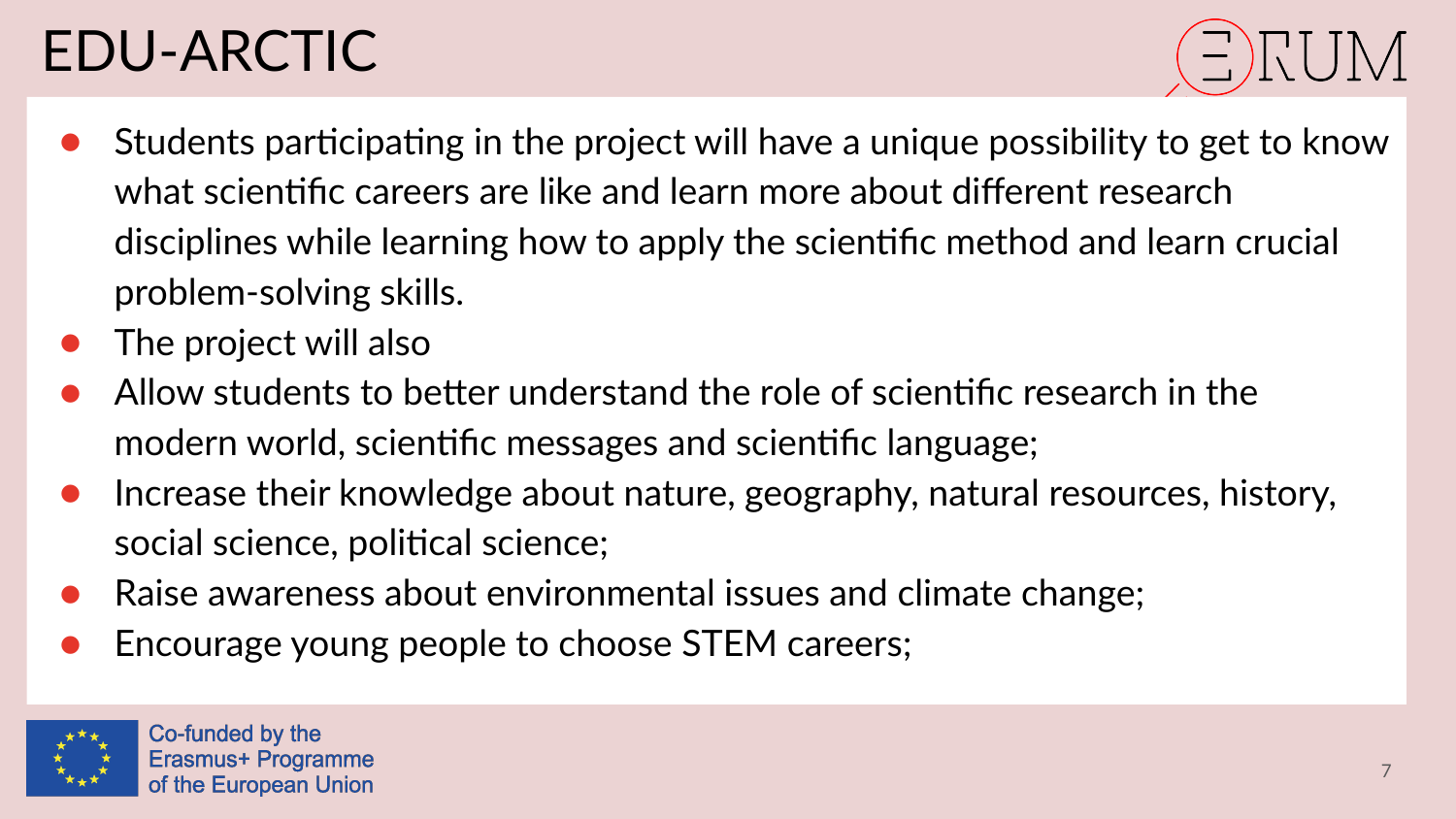

# EDU-ARCTIC
Students participating in the project will have a unique possibility to get to know what scientific careers are like and learn more about different research disciplines while learning how to apply the scientific method and learn crucial problem-solving skills.
The project will also
Allow students to better understand the role of scientific research in the modern world, scientific messages and scientific language;
Increase their knowledge about nature, geography, natural resources, history, social science, political science;
Raise awareness about environmental issues and climate change;
Encourage young people to choose STEM careers;

7